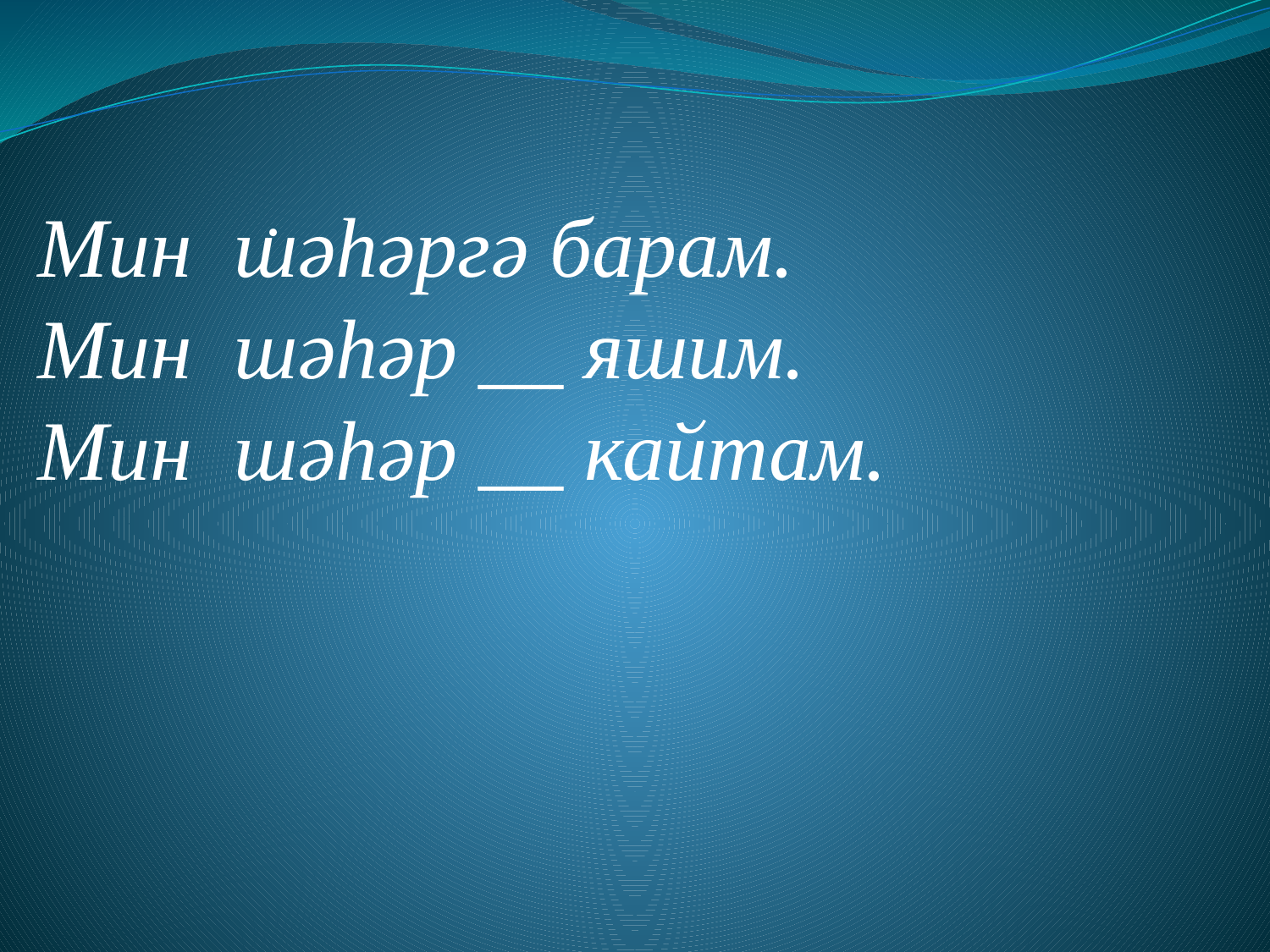

.

Мин  шәһәргә барам.
Мин  шәһәр __ яшим.
Мин  шәһәр __ кайтам.